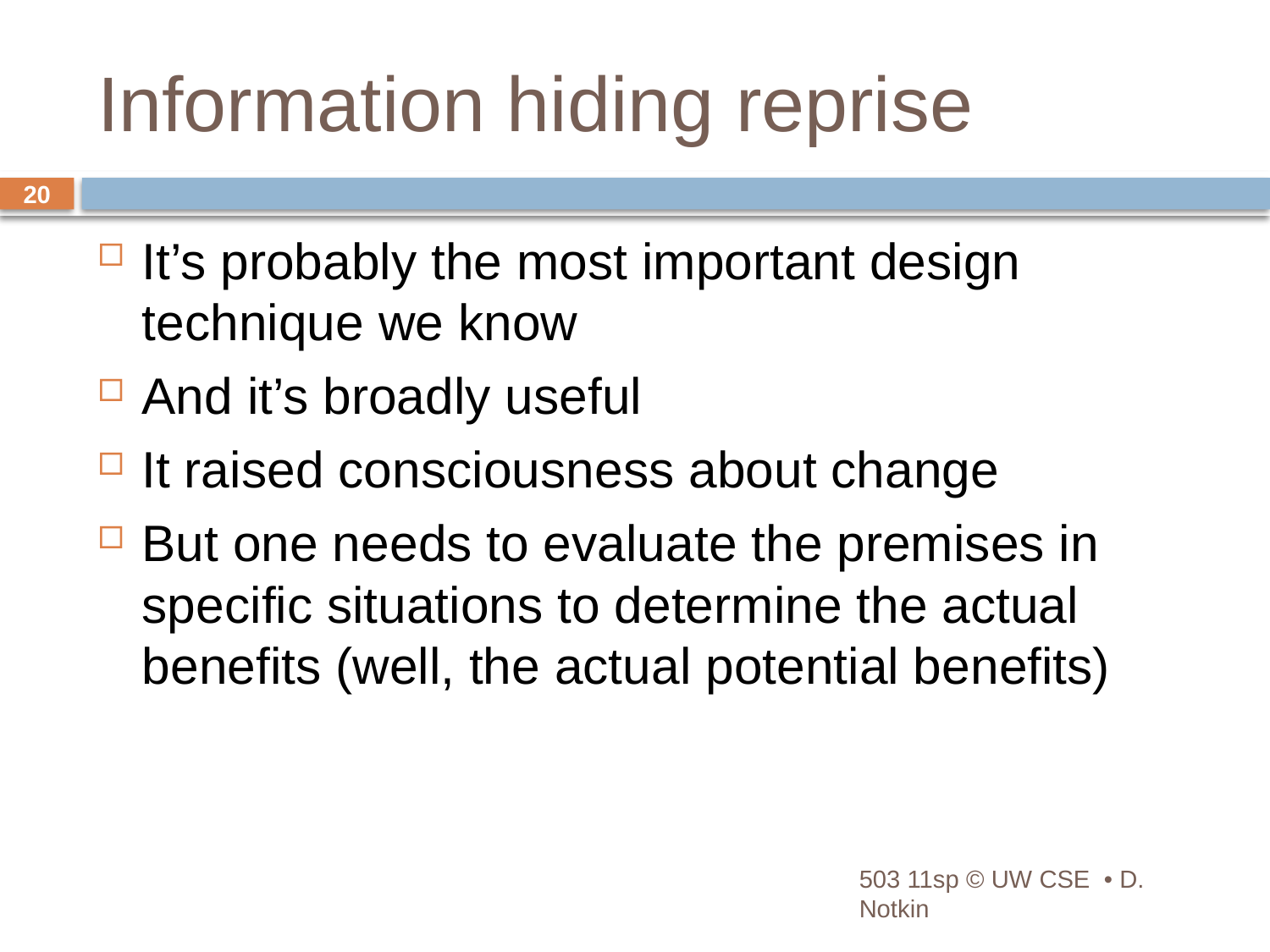

# Information hiding reprise
20
It’s probably the most important design technique we know
And it’s broadly useful
It raised consciousness about change
But one needs to evaluate the premises in specific situations to determine the actual benefits (well, the actual potential benefits)
503 11sp © UW CSE  • D. Notkin